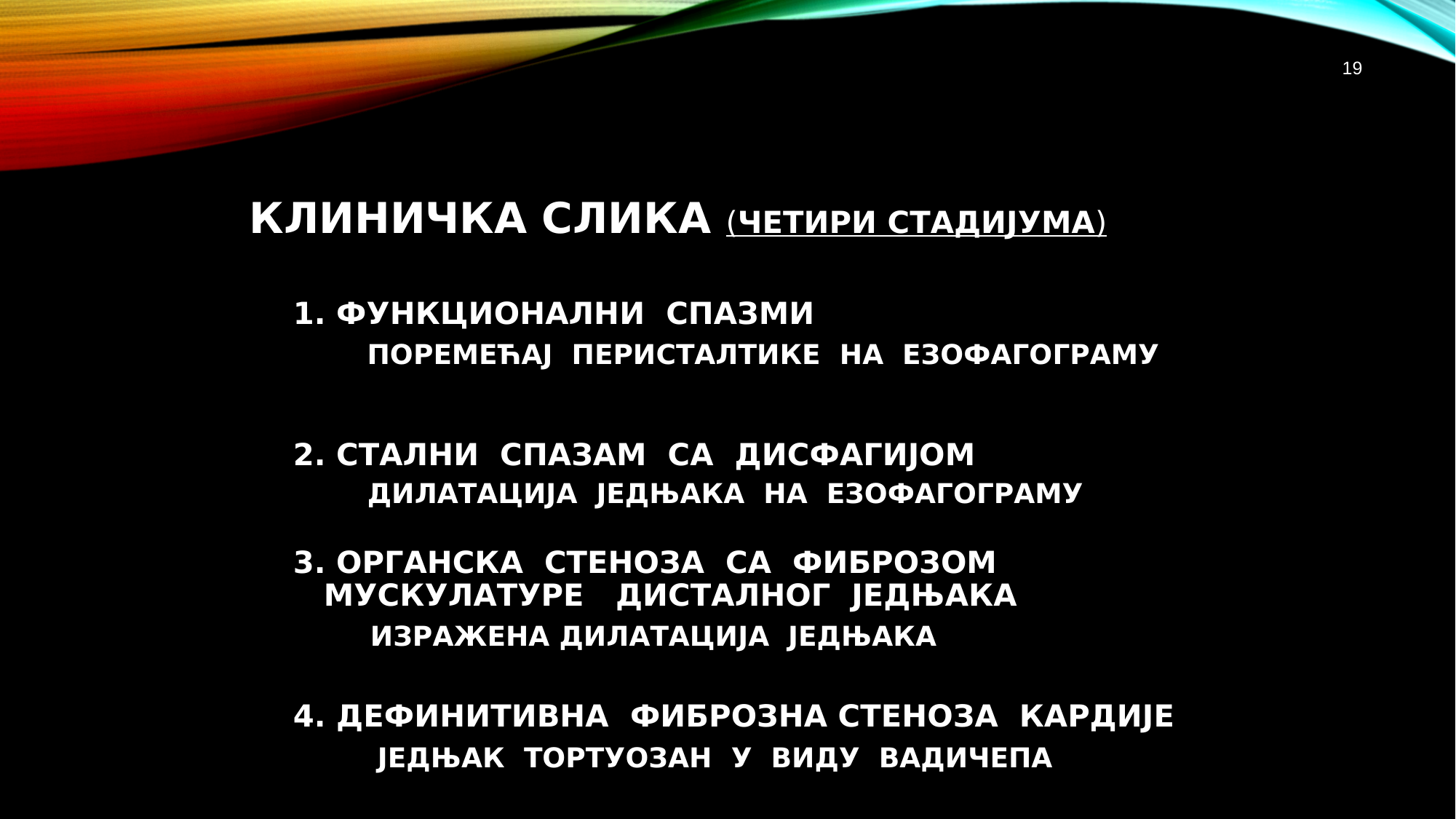

# КАРДИОСПАЗАМ-ACHALASIA
19
КЛИНИЧКА СЛИКА (ЧЕТИРИ СТАДИЈУМА)

1. ФУНКЦИОНАЛНИ  СПАЗМИ
       ПОРЕМЕЋАЈ  ПЕРИСТАЛТИКЕ  НА  ЕЗОФАГОГРАМУ

2. СТАЛНИ  СПАЗАМ  СА  ДИСФАГИЈОМ
           ДИЛАТАЦИЈА  ЈЕДЊАКА  НА  ЕЗОФАГОГРАМУ

3. ОРГАНСКА  СТЕНОЗА  СА  ФИБРОЗОМ МУСКУЛАТУРЕ   ДИСТАЛНОГ  ЈЕДЊАКА
        ИЗРАЖЕНА ДИЛАТАЦИЈА  ЈЕДЊАКА

4. ДЕФИНИТИВНА  ФИБРОЗНА СТЕНОЗА  КАРДИЈЕ
        ЈЕДЊАК  ТОРТУОЗАН  У  ВИДУ  ВАДИЧЕПА